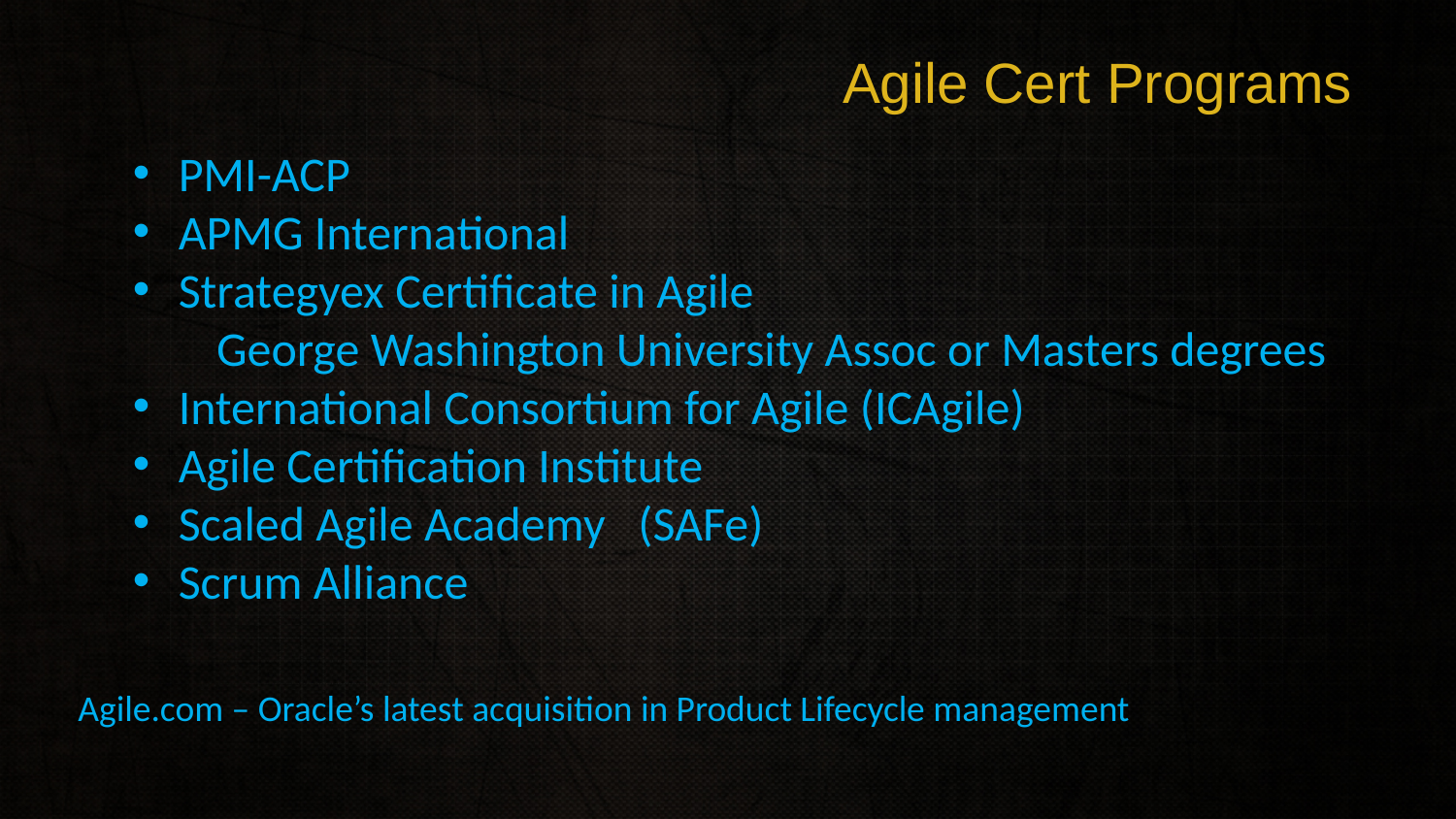

Agile Cert Programs
PMI-ACP
APMG International
Strategyex Certificate in Agile
 George Washington University Assoc or Masters degrees
International Consortium for Agile (ICAgile)
Agile Certification Institute
Scaled Agile Academy   (SAFe)
Scrum Alliance

Agile.com – Oracle’s latest acquisition in Product Lifecycle management